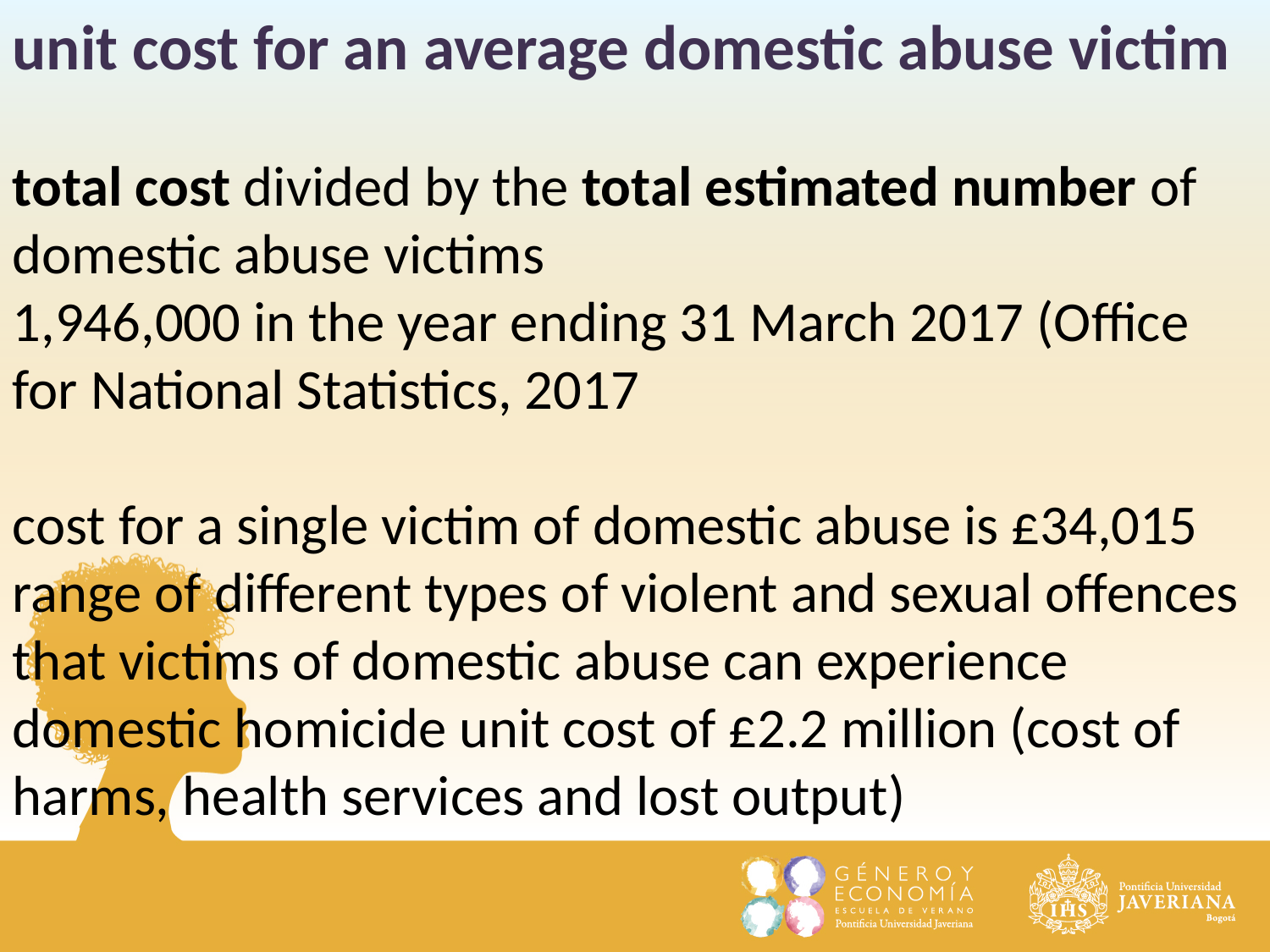

unit cost for an average domestic abuse victim

total cost divided by the total estimated number of domestic abuse victims
1,946,000 in the year ending 31 March 2017 (Office for National Statistics, 2017

cost for a single victim of domestic abuse is £34,015
range of different types of violent and sexual offences that victims of domestic abuse can experience
domestic homicide unit cost of £2.2 million (cost of harms, health services and lost output)